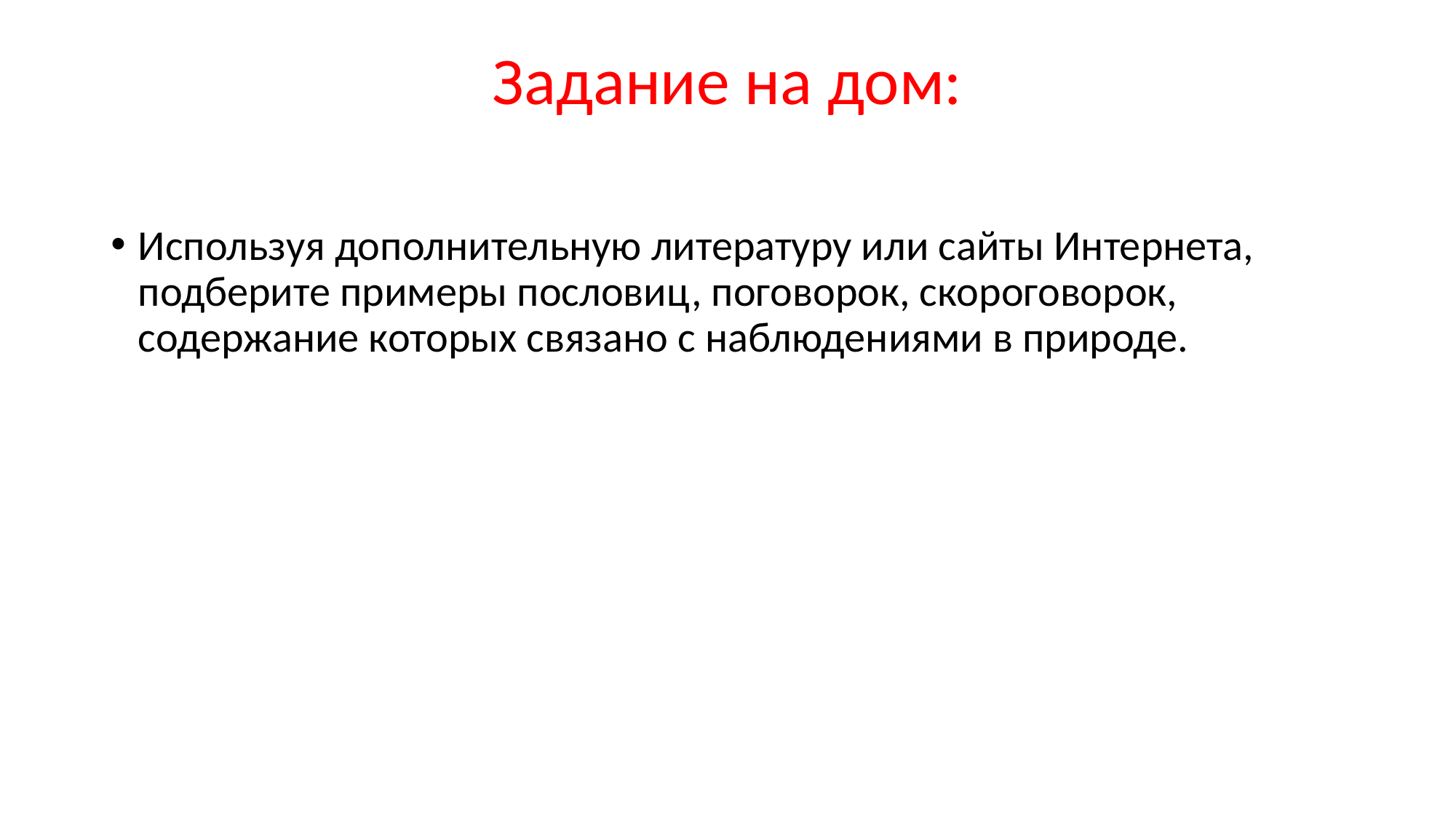

# Задание на дом:
Используя дополнительную литературу или сайты Интернета, подберите примеры пословиц, поговорок, скороговорок, содержание которых связано с наблюдениями в природе.